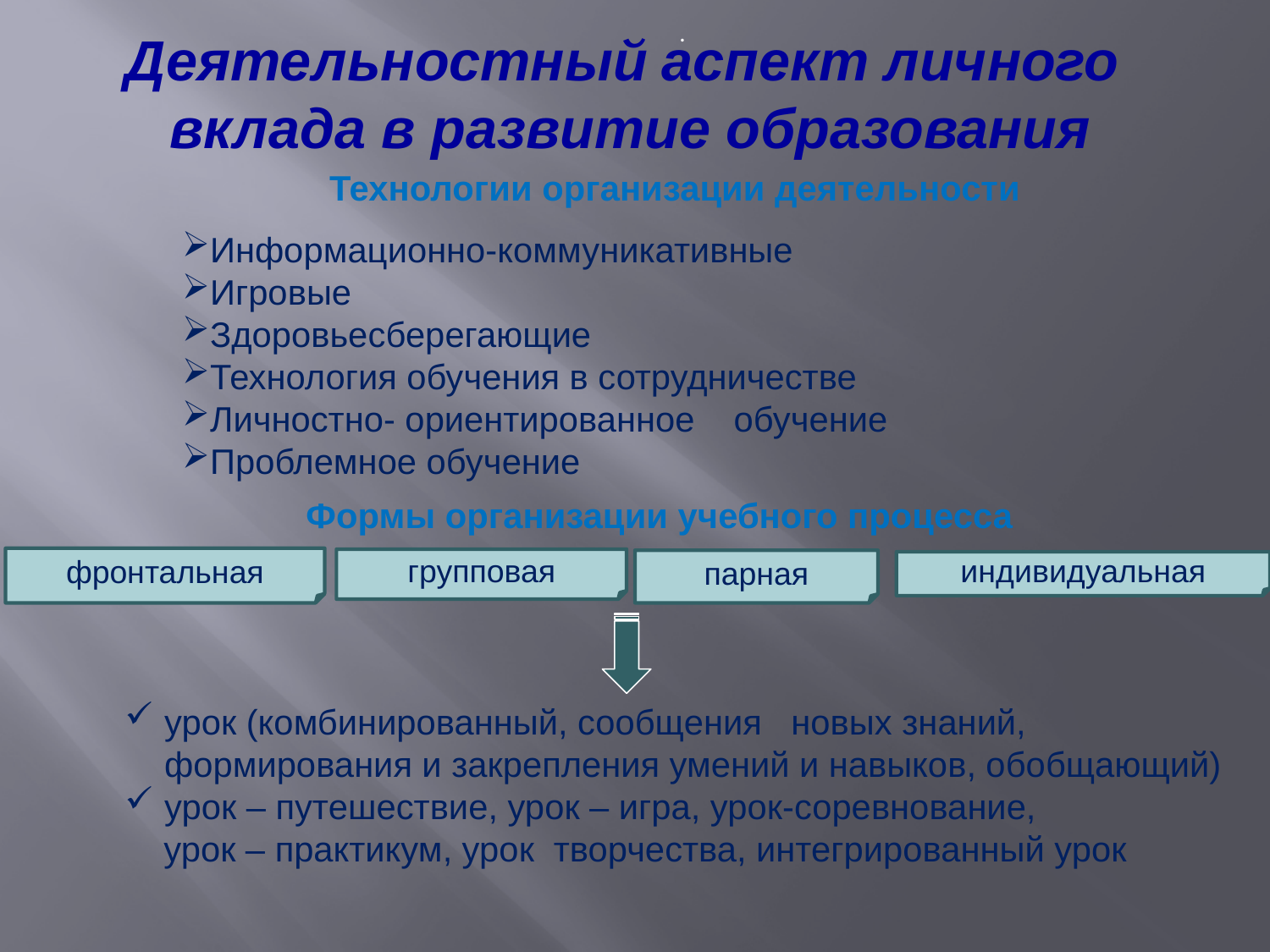

.
Деятельностный аспект личного
вклада в развитие образования
Технологии организации деятельности
Информационно-коммуникативные
Игровые
Здоровьесберегающие
Технология обучения в сотрудничестве
Личностно- ориентированное    обучение
Проблемное обучение
Формы организации учебного процесса
фронтальная
групповая
парная
индивидуальная

урок (комбинированный, сообщения   новых знаний, формирования и закрепления умений и навыков, обобщающий)
урок – путешествие, урок – игра, урок-соревнование,
    урок – практикум, урок  творчества, интегрированный урок